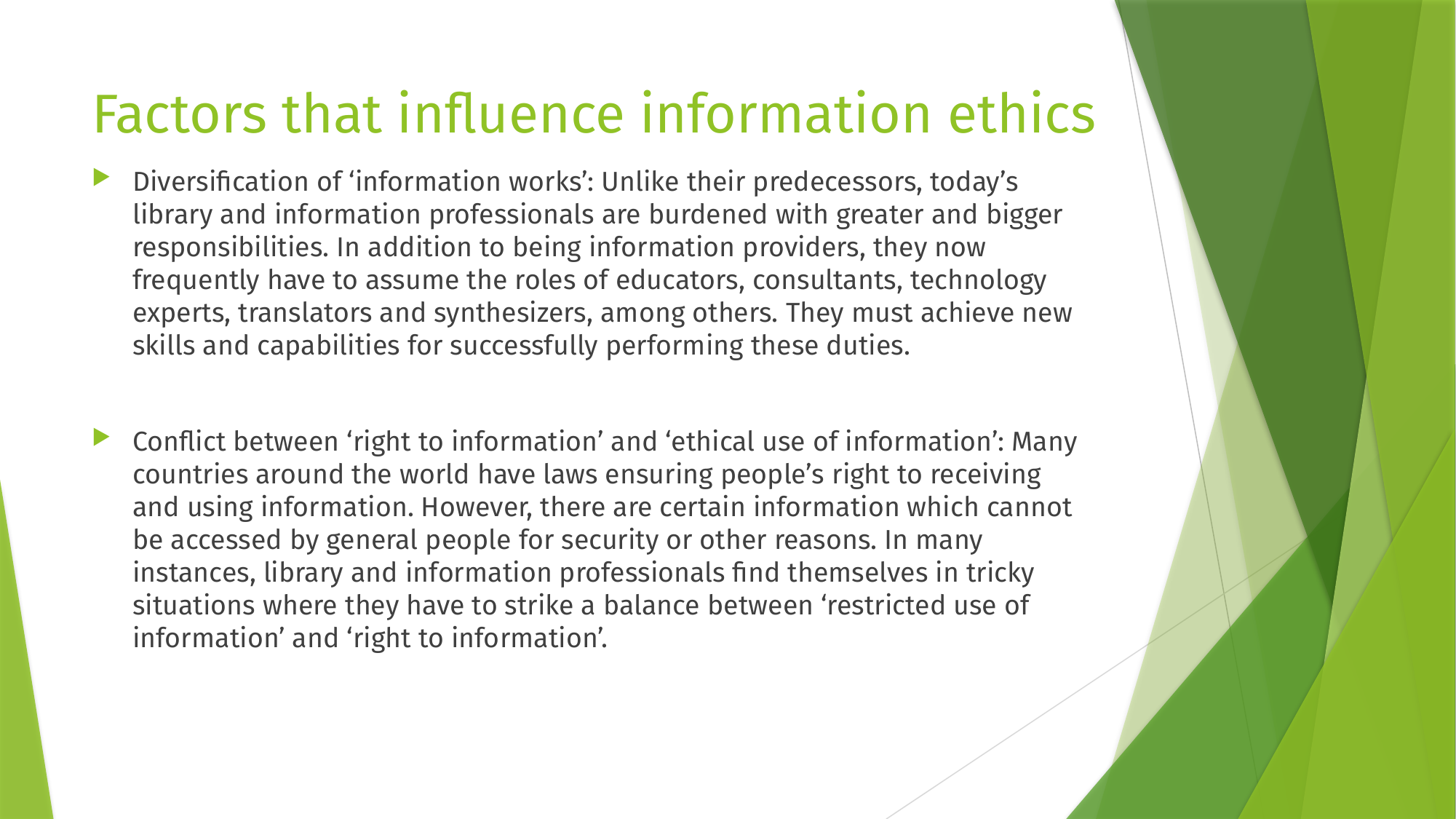

# Factors that influence information ethics
Diversification of ‘information works’: Unlike their predecessors, today’s library and information professionals are burdened with greater and bigger responsibilities. In addition to being information providers, they now frequently have to assume the roles of educators, consultants, technology experts, translators and synthesizers, among others. They must achieve new skills and capabilities for successfully performing these duties.

Conflict between ‘right to information’ and ‘ethical use of information’: Many countries around the world have laws ensuring people’s right to receiving and using information. However, there are certain information which cannot be accessed by general people for security or other reasons. In many instances, library and information professionals find themselves in tricky situations where they have to strike a balance between ‘restricted use of information’ and ‘right to information’.